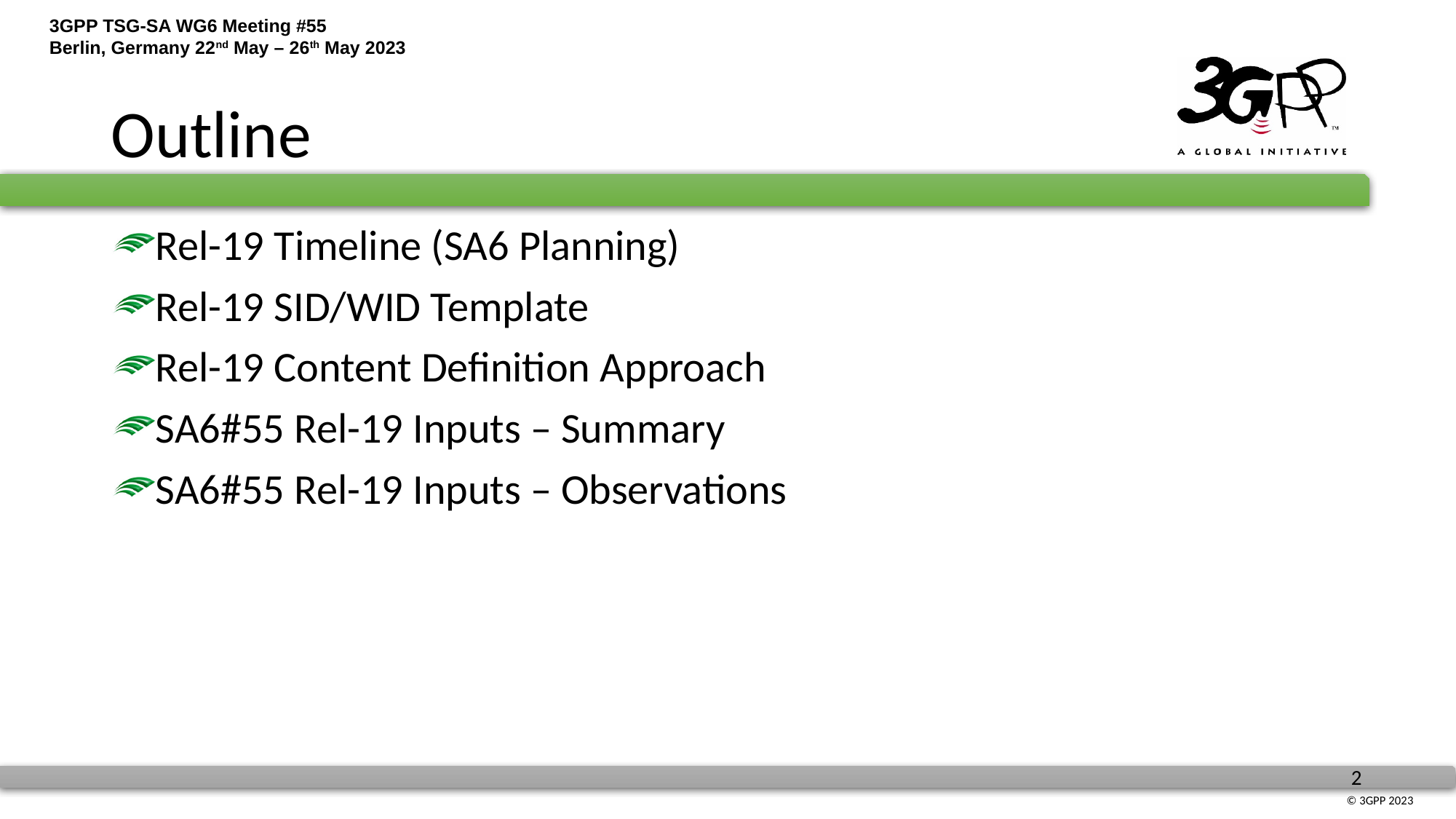

# Outline
Rel-19 Timeline (SA6 Planning)
Rel-19 SID/WID Template
Rel-19 Content Definition Approach
SA6#55 Rel-19 Inputs – Summary
SA6#55 Rel-19 Inputs – Observations